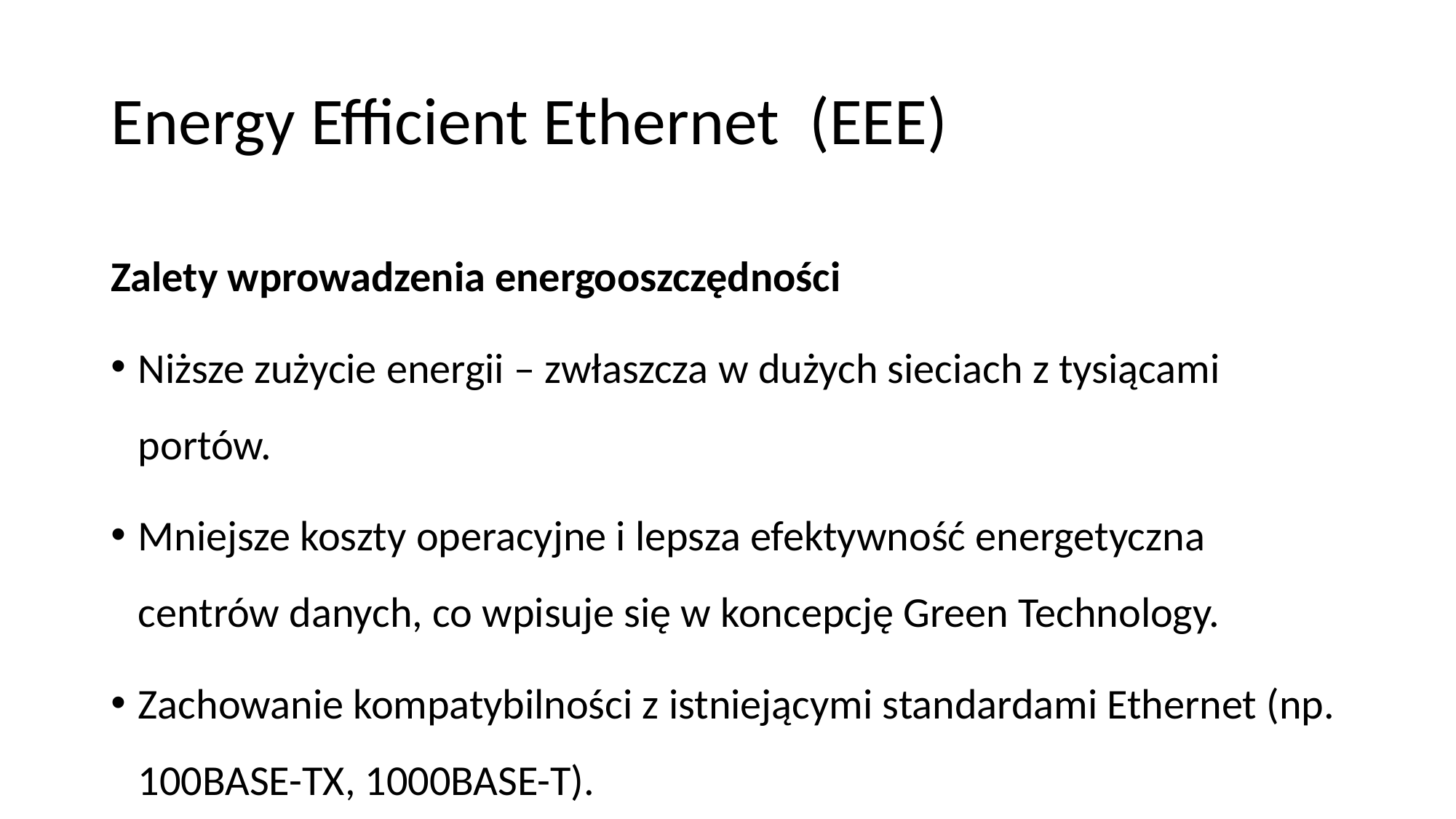

# Energy Efficient Ethernet  (EEE)
Zalety wprowadzenia energooszczędności
Niższe zużycie energii – zwłaszcza w dużych sieciach z tysiącami portów.
Mniejsze koszty operacyjne i lepsza efektywność energetyczna centrów danych, co wpisuje się w koncepcję Green Technology.
Zachowanie kompatybilności z istniejącymi standardami Ethernet (np. 100BASE-TX, 1000BASE-T).